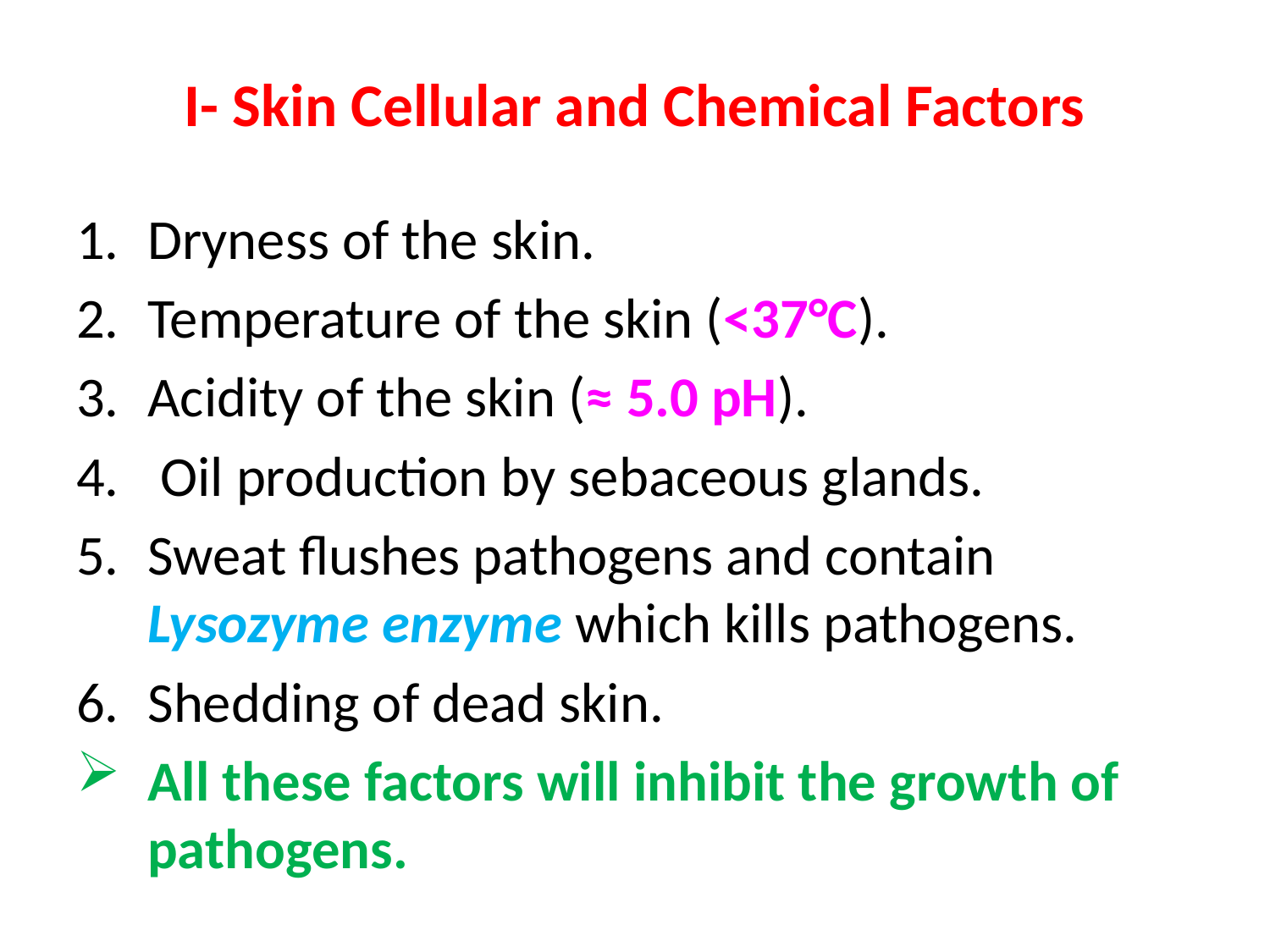

# I- Skin Cellular and Chemical Factors
Dryness of the skin.
Temperature of the skin (<37°C).
Acidity of the skin (≈ 5.0 pH).
 Oil production by sebaceous glands.
Sweat flushes pathogens and contain Lysozyme enzyme which kills pathogens.
Shedding of dead skin.
All these factors will inhibit the growth of pathogens.